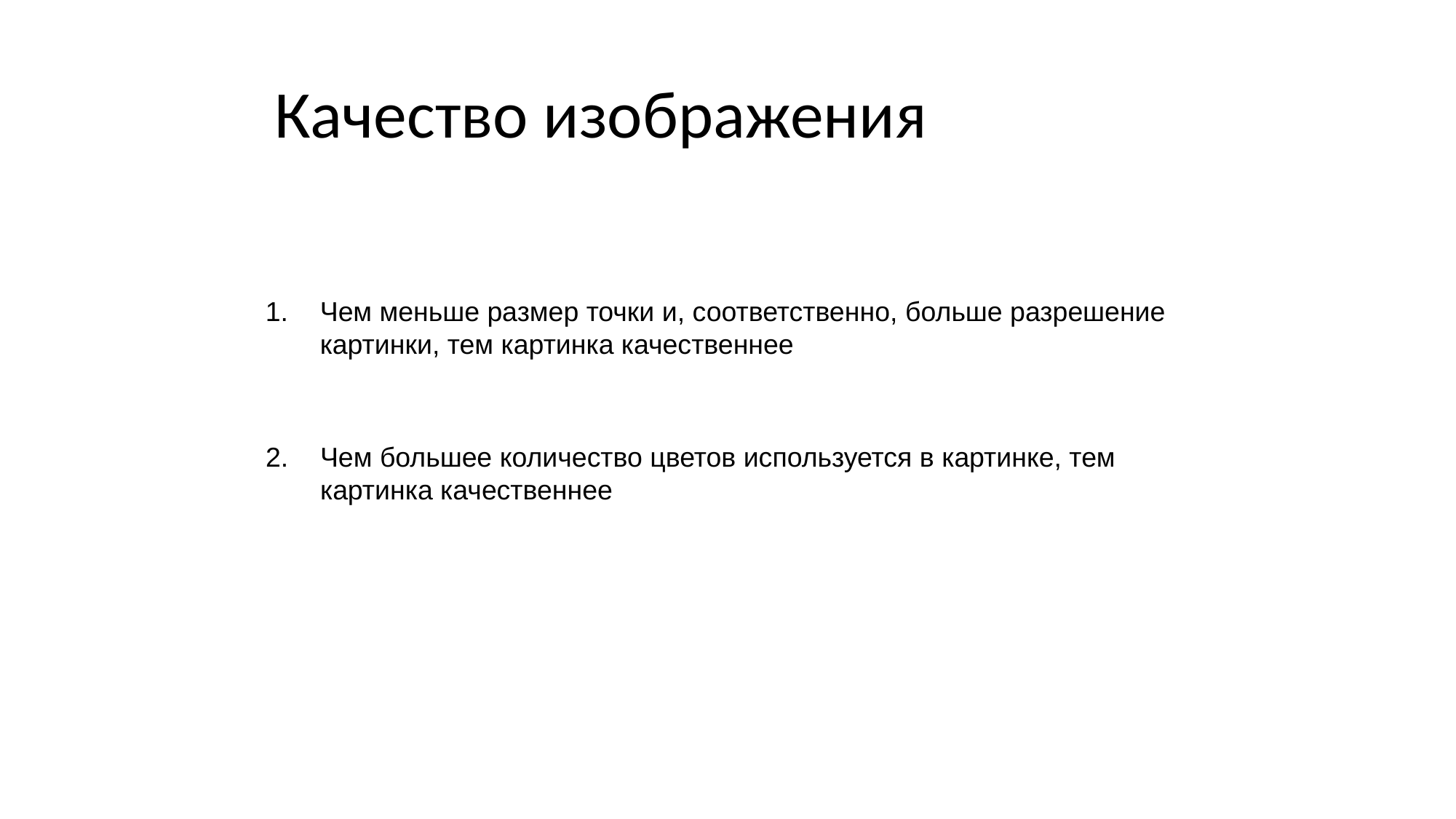

# Качество изображения

Чем меньше размер точки и, соответственно, больше разрешение картинки, тем картинка качественнее

Чем большее количество цветов используется в картинке, тем картинка качественнее